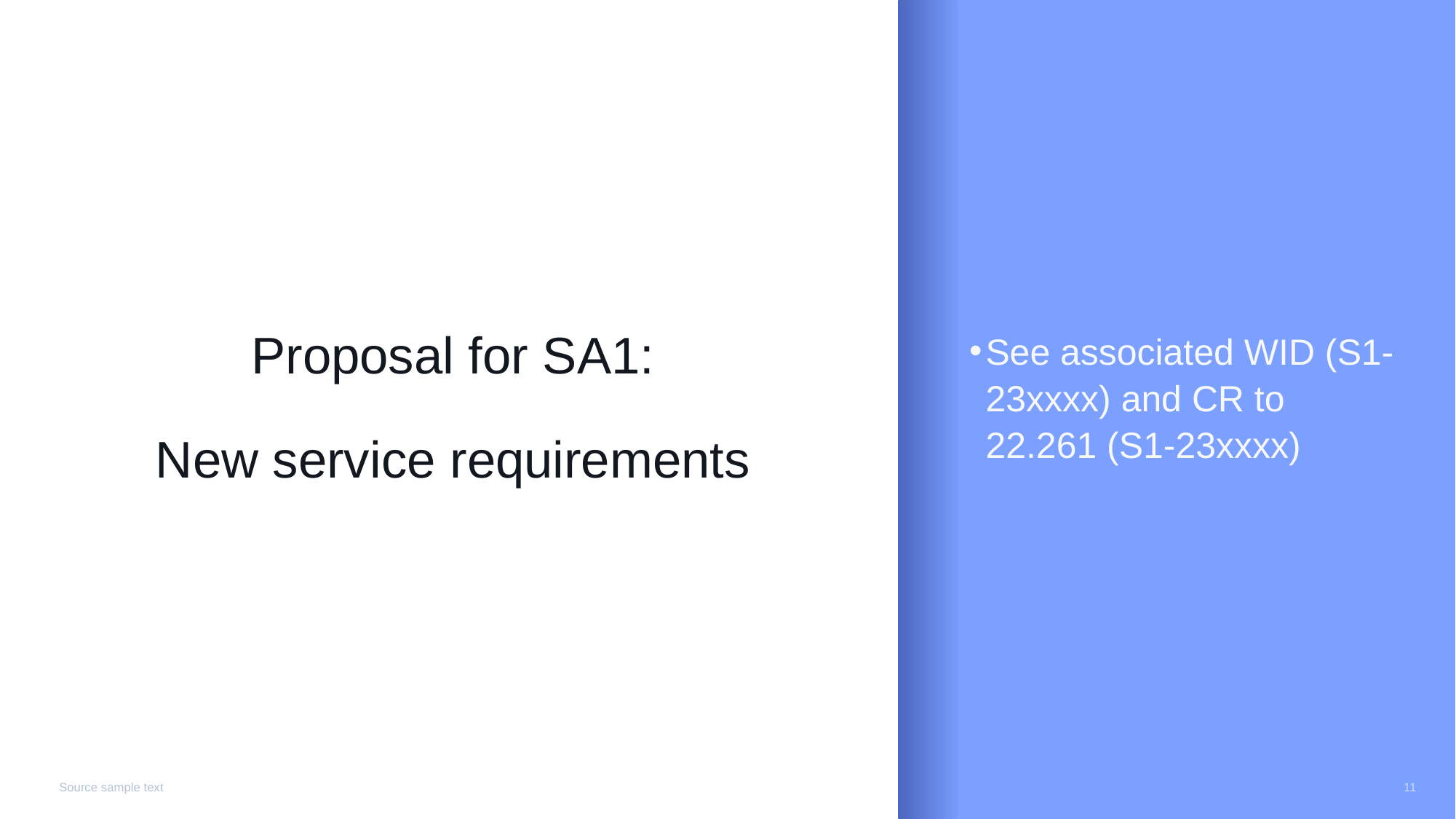

See associated WID (S1-23xxxx) and CR to 22.261 (S1-23xxxx)
# Proposal for SA1: New service requirements
Source sample text